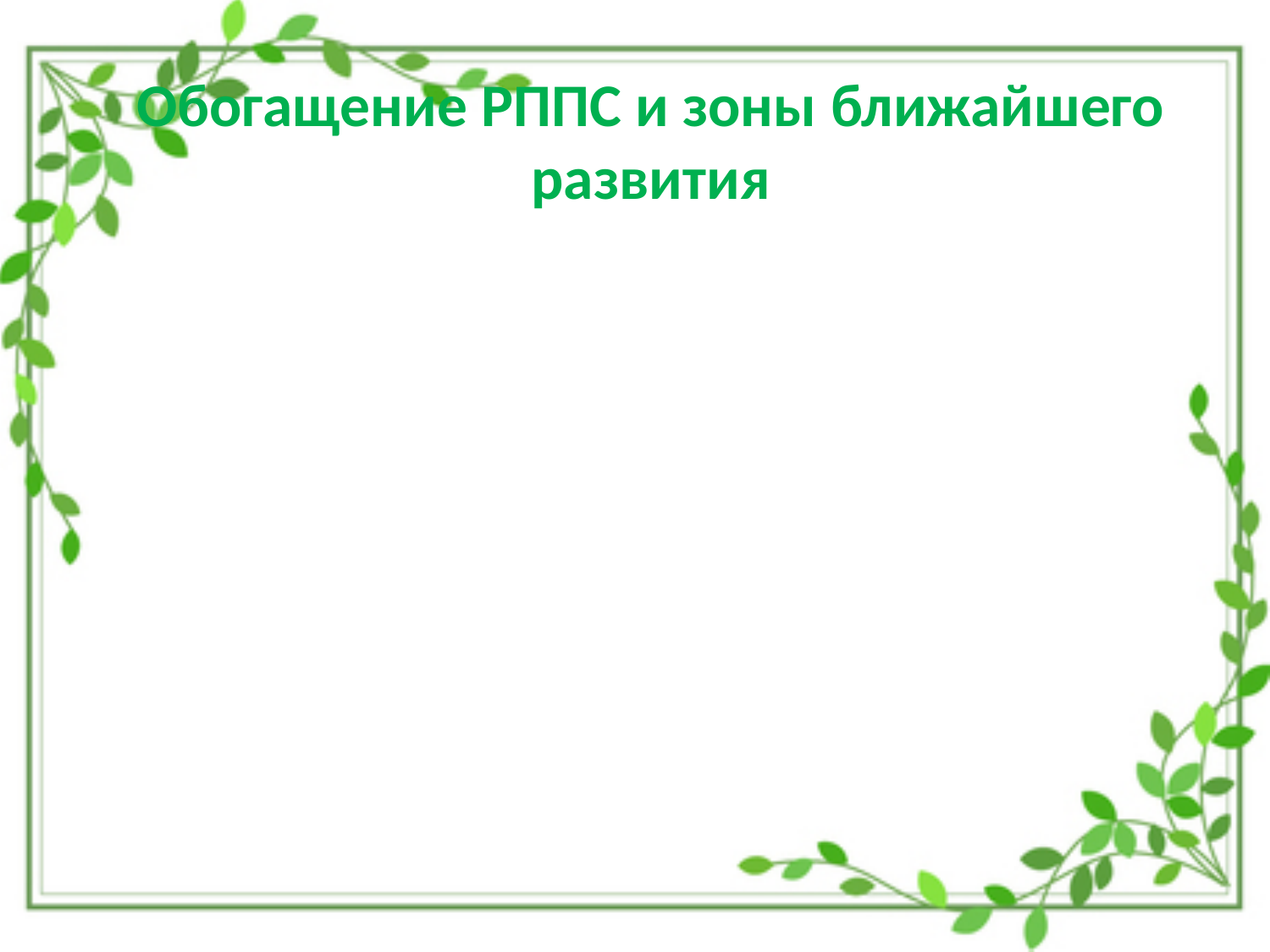

# Обогащение РППС и зоны ближайшего развития